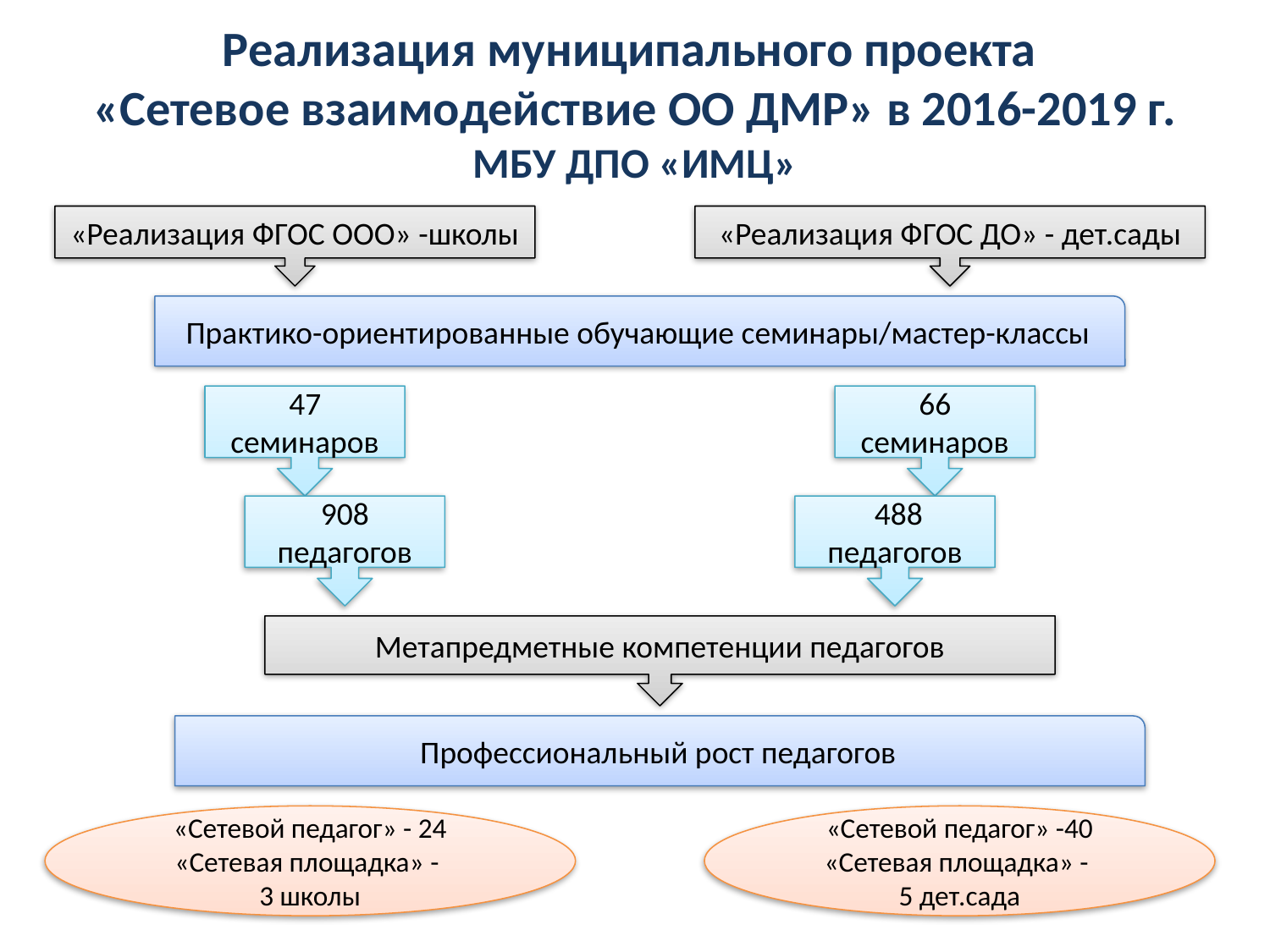

# Реализация муниципального проекта «Сетевое взаимодействие ОО ДМР» в 2016-2019 г. МБУ ДПО «ИМЦ»
«Реализация ФГОС ООО» -школы
«Реализация ФГОС ДО» - дет.сады
Практико-ориентированные обучающие семинары/мастер-классы
47 семинаров
66 семинаров
908 педагогов
 488 педагогов
Метапредметные компетенции педагогов
Профессиональный рост педагогов
«Сетевой педагог» - 24
«Сетевая площадка» -
3 школы
«Сетевой педагог» -40
«Сетевая площадка» -
5 дет.сада